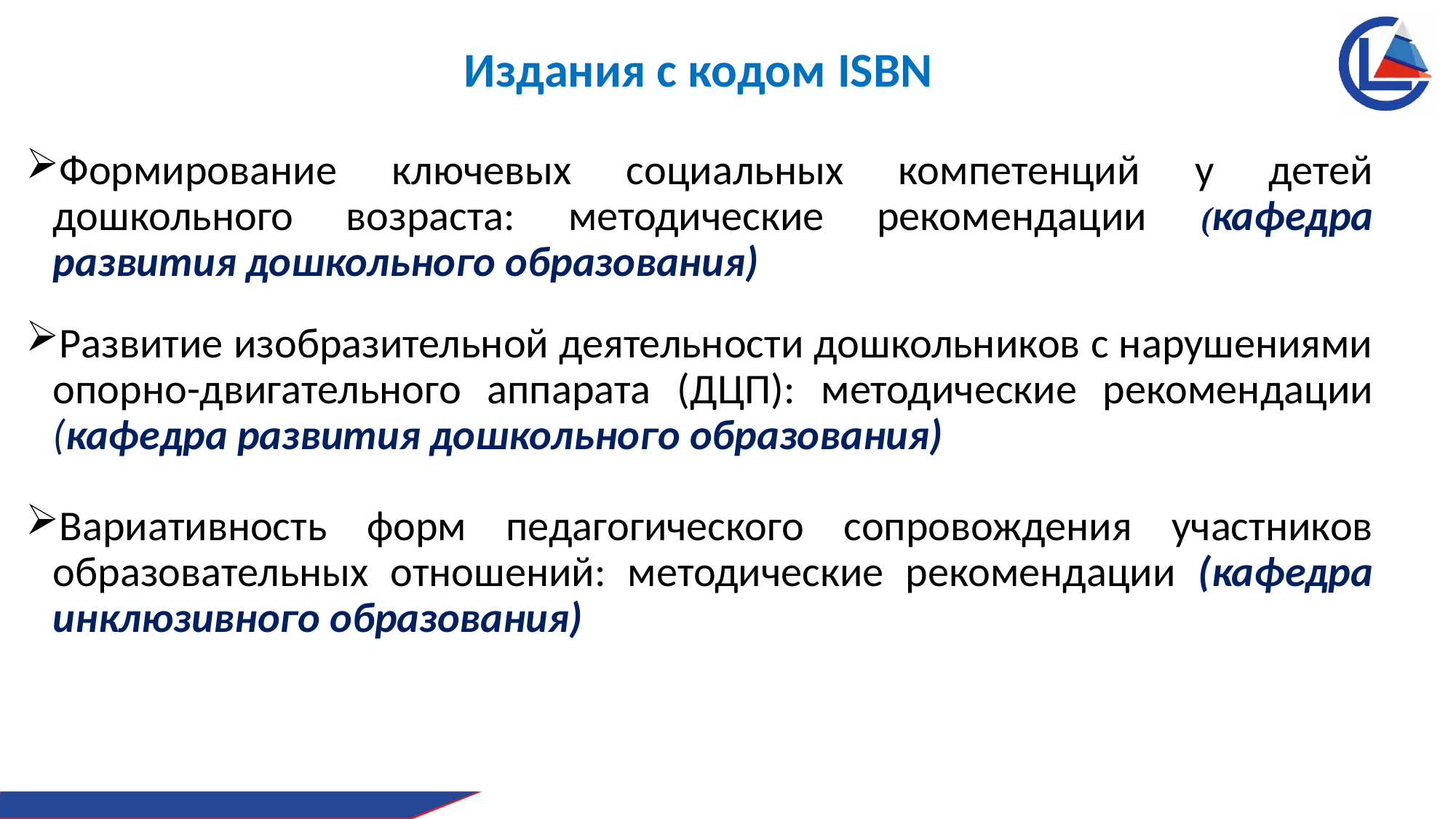

# Издания с кодом ISBN
Формирование ключевых социальных компетенций у детей дошкольного возраста: методические рекомендации (кафедра развития дошкольного образования)

Развитие изобразительной деятельности дошкольников с нарушениями опорно-двигательного аппарата (ДЦП): методические рекомендации (кафедра развития дошкольного образования)

Вариативность форм педагогического сопровождения участников образовательных отношений: методические рекомендации (кафедра инклюзивного образования)